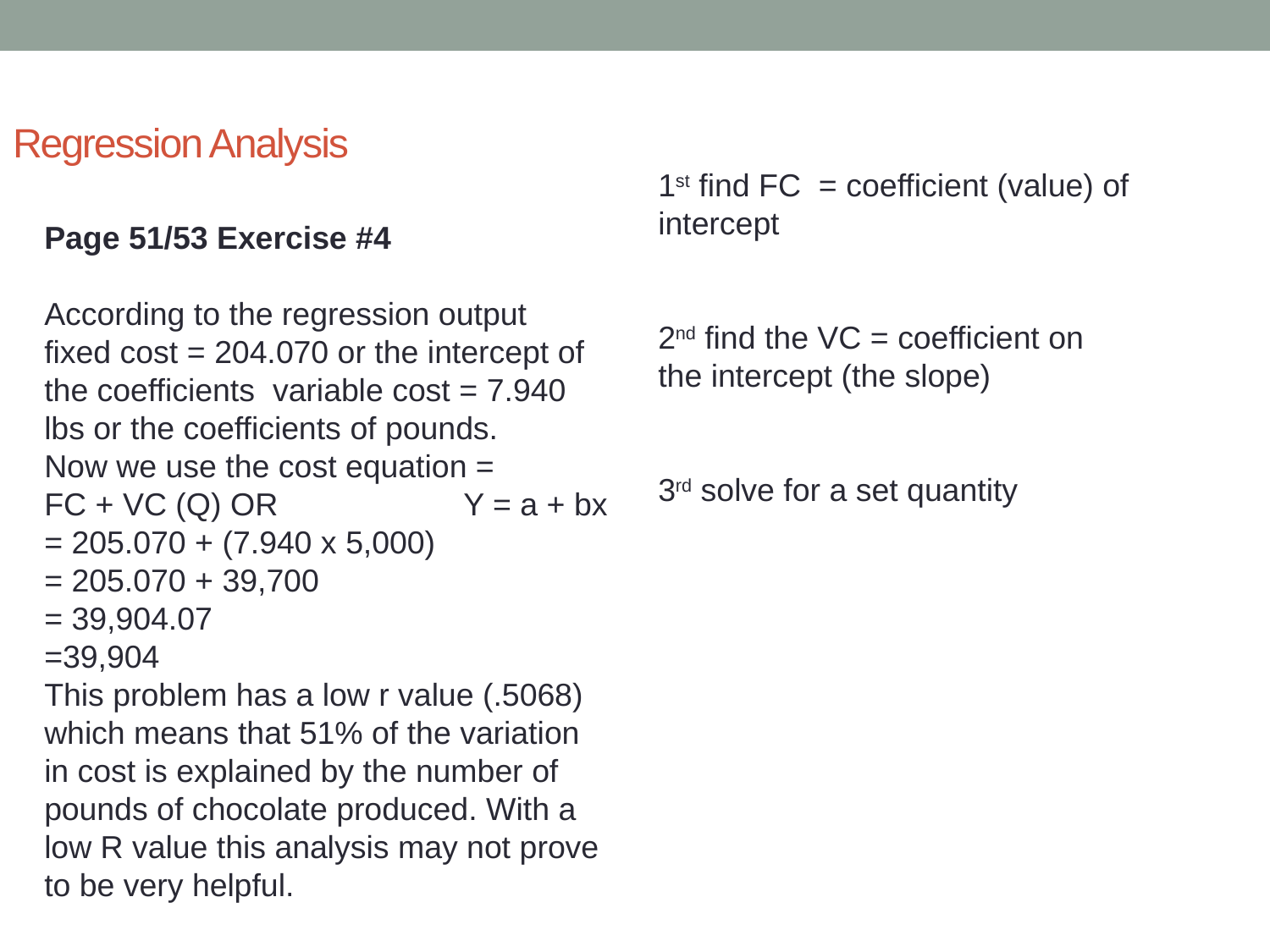

Regression Analysis
1st find FC  = coefficient (value) of intercept

2nd find the VC = coefficient on the intercept (the slope)

3rd solve for a set quantity

Page 51/53 Exercise #4

According to the regression output
fixed cost = 204.070 or the intercept of the coefficients  variable cost = 7.940 lbs or the coefficients of pounds.
Now we use the cost equation =
FC + VC (Q) OR                     Y = a + bx
= 205.070 + (7.940 x 5,000)
= 205.070 + 39,700
= 39,904.07
=39,904
This problem has a low r value (.5068) which means that 51% of the variation in cost is explained by the number of pounds of chocolate produced. With a low R value this analysis may not prove to be very helpful.